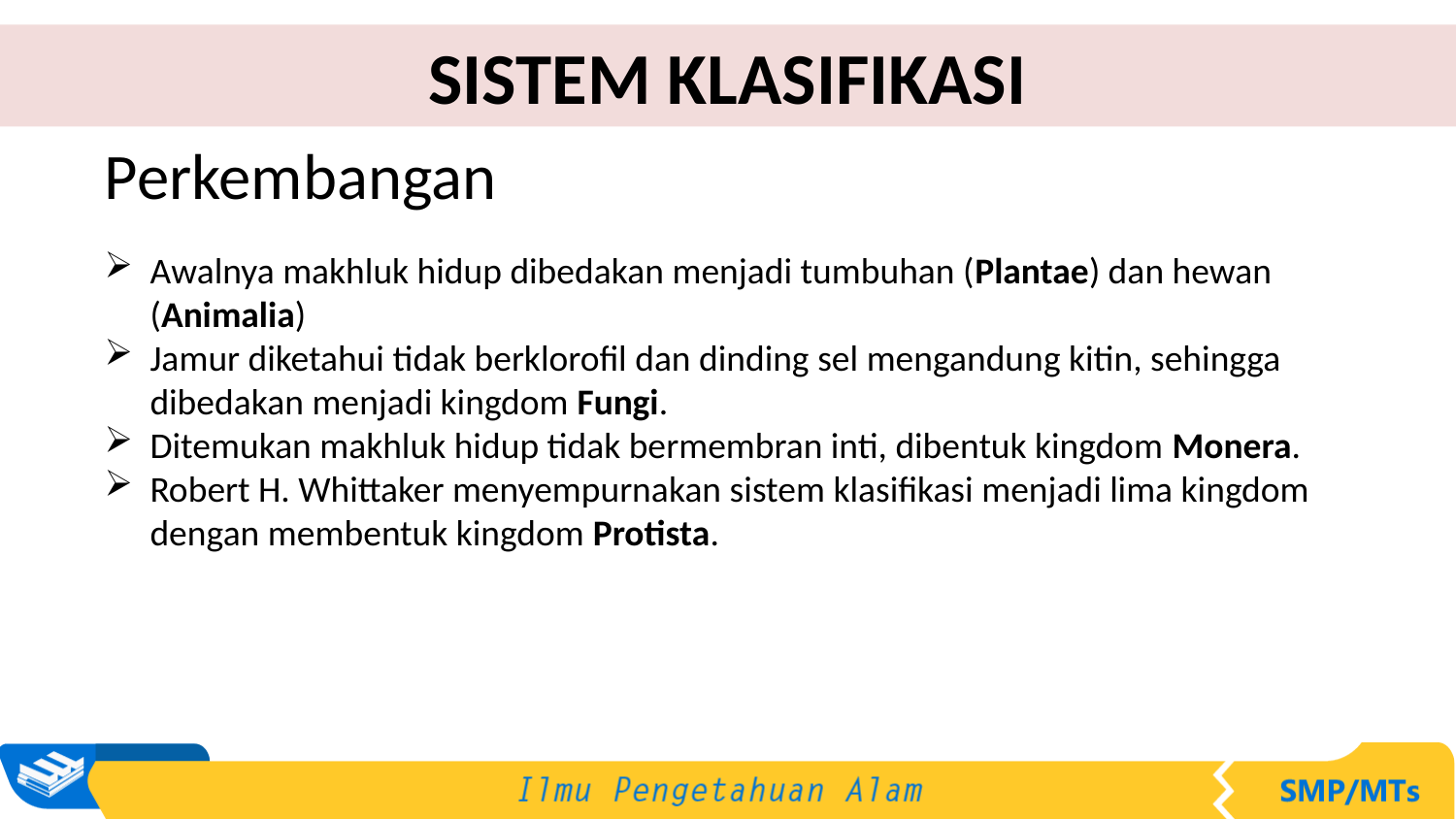

SISTEM KLASIFIKASI
Perkembangan
Awalnya makhluk hidup dibedakan menjadi tumbuhan (Plantae) dan hewan (Animalia)
Jamur diketahui tidak berklorofil dan dinding sel mengandung kitin, sehingga dibedakan menjadi kingdom Fungi.
Ditemukan makhluk hidup tidak bermembran inti, dibentuk kingdom Monera.
Robert H. Whittaker menyempurnakan sistem klasifikasi menjadi lima kingdom dengan membentuk kingdom Protista.